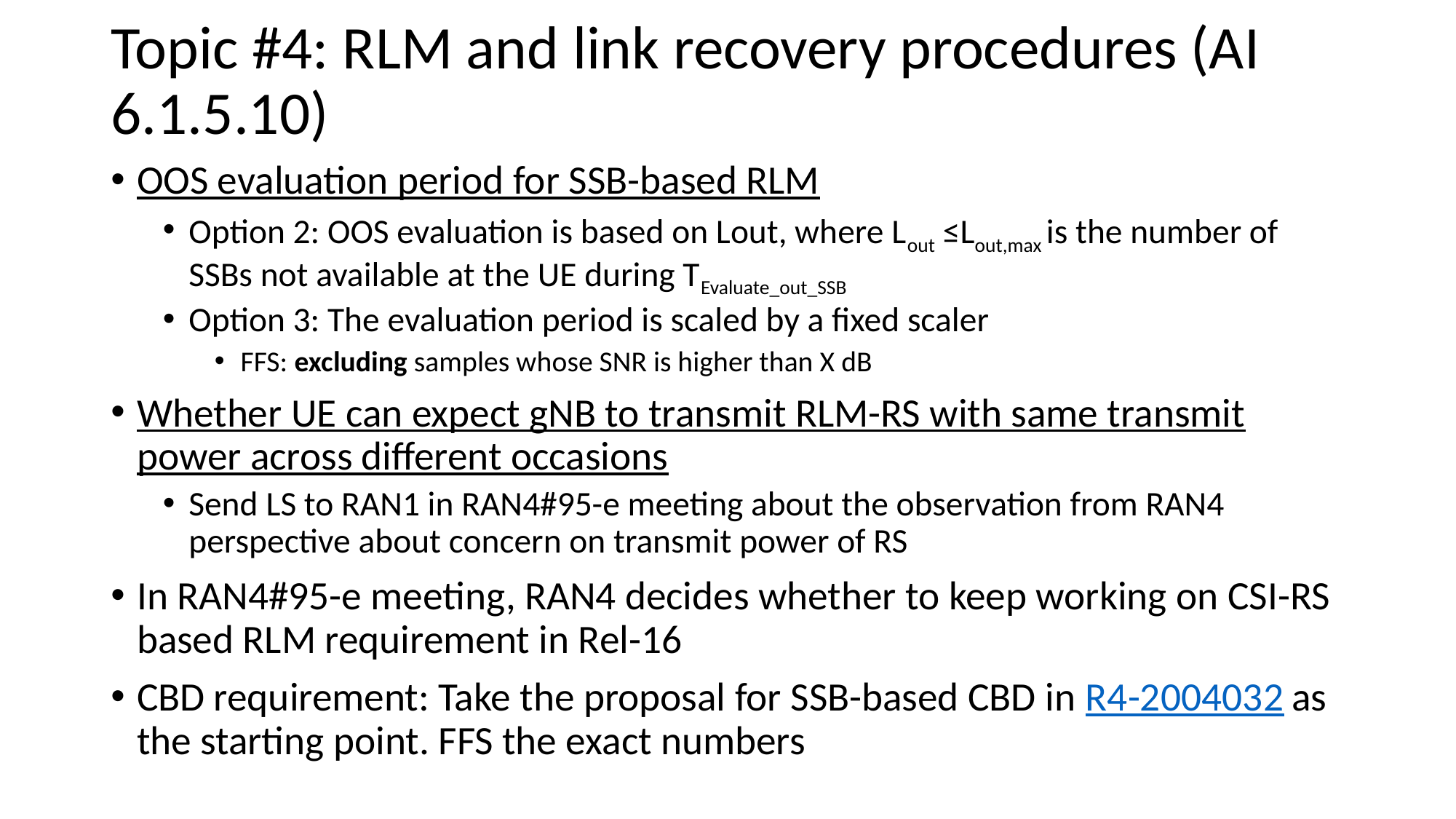

# Topic #4: RLM and link recovery procedures (AI 6.1.5.10)
OOS evaluation period for SSB-based RLM
Option 2: OOS evaluation is based on Lout, where Lout ≤Lout,max is the number of SSBs not available at the UE during TEvaluate_out_SSB
Option 3: The evaluation period is scaled by a fixed scaler
FFS: excluding samples whose SNR is higher than X dB
Whether UE can expect gNB to transmit RLM-RS with same transmit power across different occasions
Send LS to RAN1 in RAN4#95-e meeting about the observation from RAN4 perspective about concern on transmit power of RS
In RAN4#95-e meeting, RAN4 decides whether to keep working on CSI-RS based RLM requirement in Rel-16
CBD requirement: Take the proposal for SSB-based CBD in R4-2004032 as the starting point. FFS the exact numbers